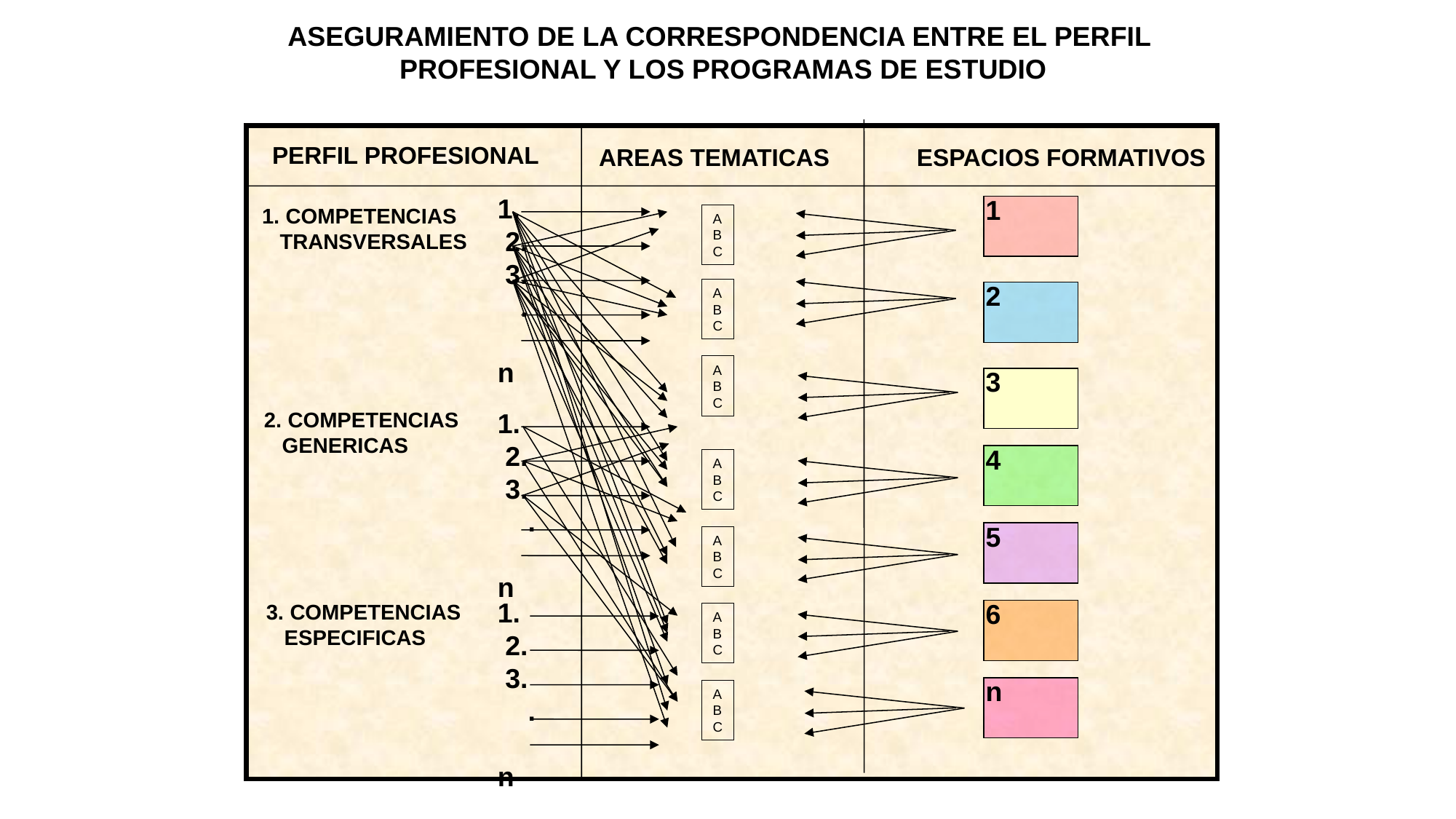

ASEGURAMIENTO DE LA CORRESPONDENCIA ENTRE EL PERFIL    PROFESIONAL Y LOS PROGRAMAS DE ESTUDIO

 PERFIL PROFESIONAL
 AREAS TEMATICAS
ESPACIOS FORMATIVOS

1.    2.   3.     .       n
1

 1. COMPETENCIAS
    TRANSVERSALES
A
B
C

2
A
B
C

A
B
C
3

 2. COMPETENCIAS
    GENERICAS
1.    2.   3.      .       n

4

A
B
C

5

A
B
C

1.    2.   3.      .       n
6
 3. COMPETENCIAS
    ESPECIFICAS

A
B
C

n

A
B
C